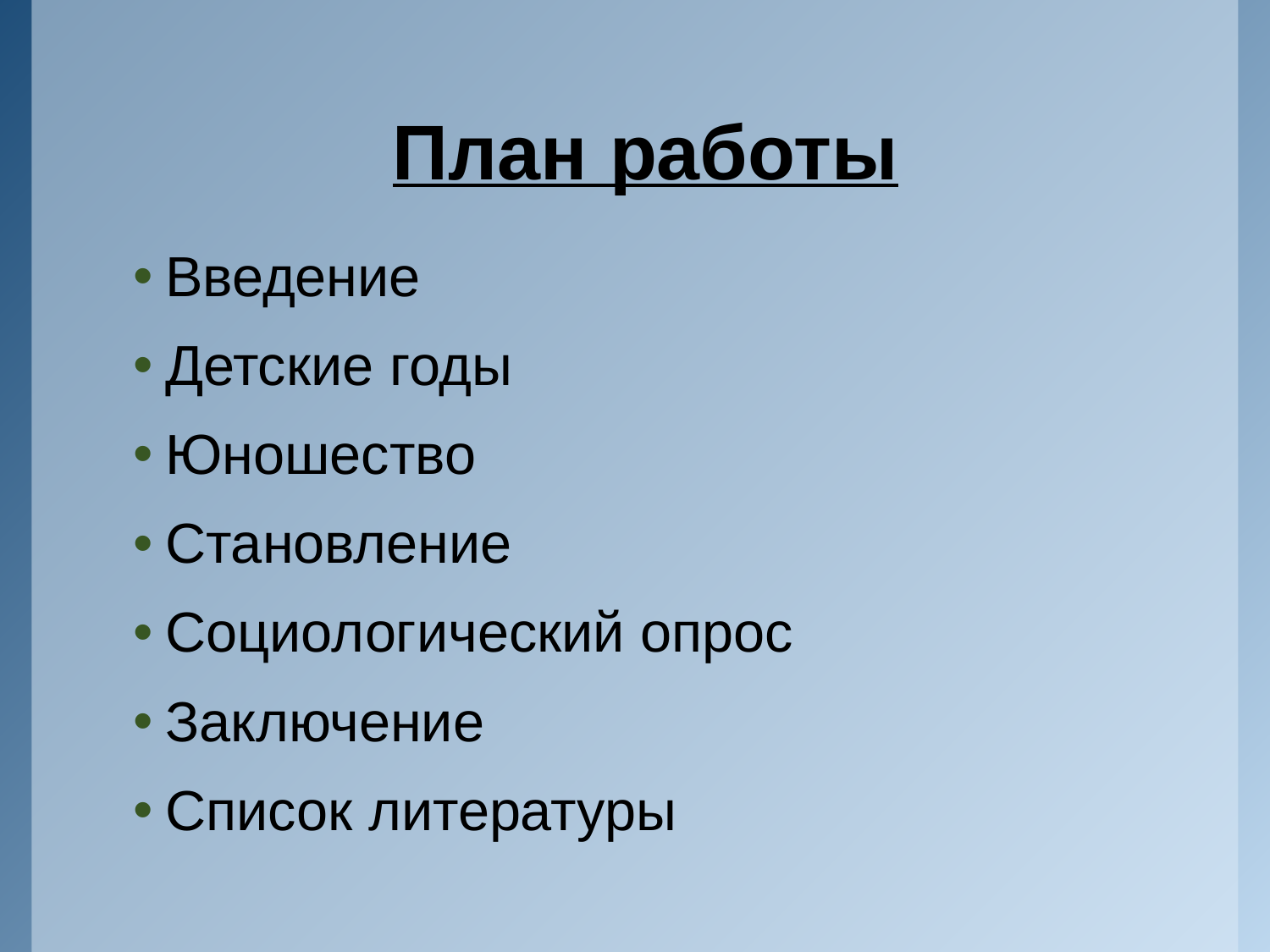

# План работы
Введение
Детские годы
Юношество
Становление
Социологический опрос
Заключение
Список литературы